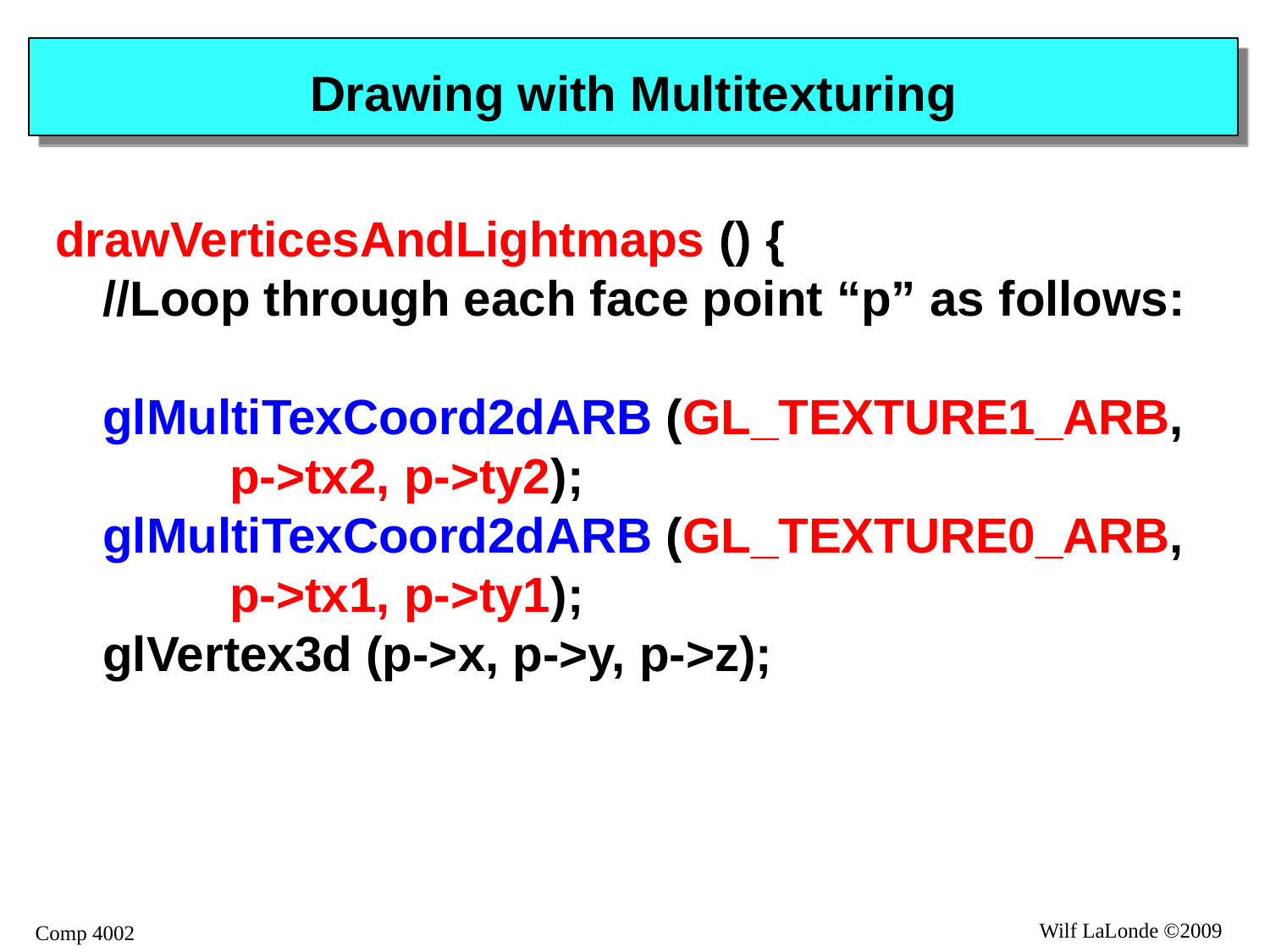

# Drawing with Multitexturing
drawVerticesAndLightmaps () {
	//Loop through each face point “p” as follows:
	glMultiTexCoord2dARB (GL_TEXTURE1_ARB, 	p->tx2, p->ty2);
	glMultiTexCoord2dARB (GL_TEXTURE0_ARB, 	p->tx1, p->ty1);
	glVertex3d (p->x, p->y, p->z);